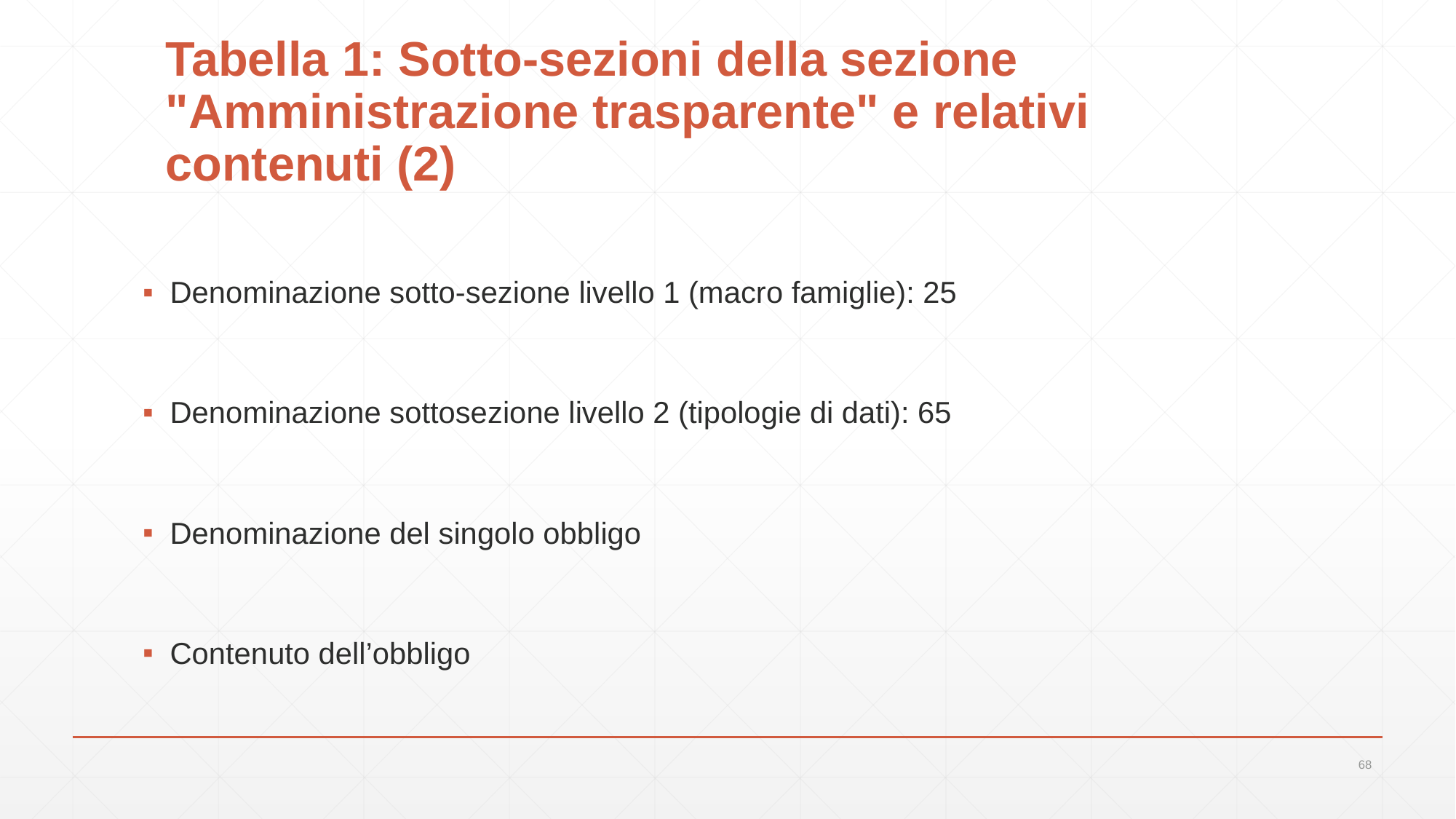

# Tabella 1: Sotto-sezioni della sezione "Amministrazione trasparente" e relativi contenuti (2)
Denominazione sotto-sezione livello 1 (macro famiglie): 25

Denominazione sottosezione livello 2 (tipologie di dati): 65

Denominazione del singolo obbligo

Contenuto dell’obbligo

68